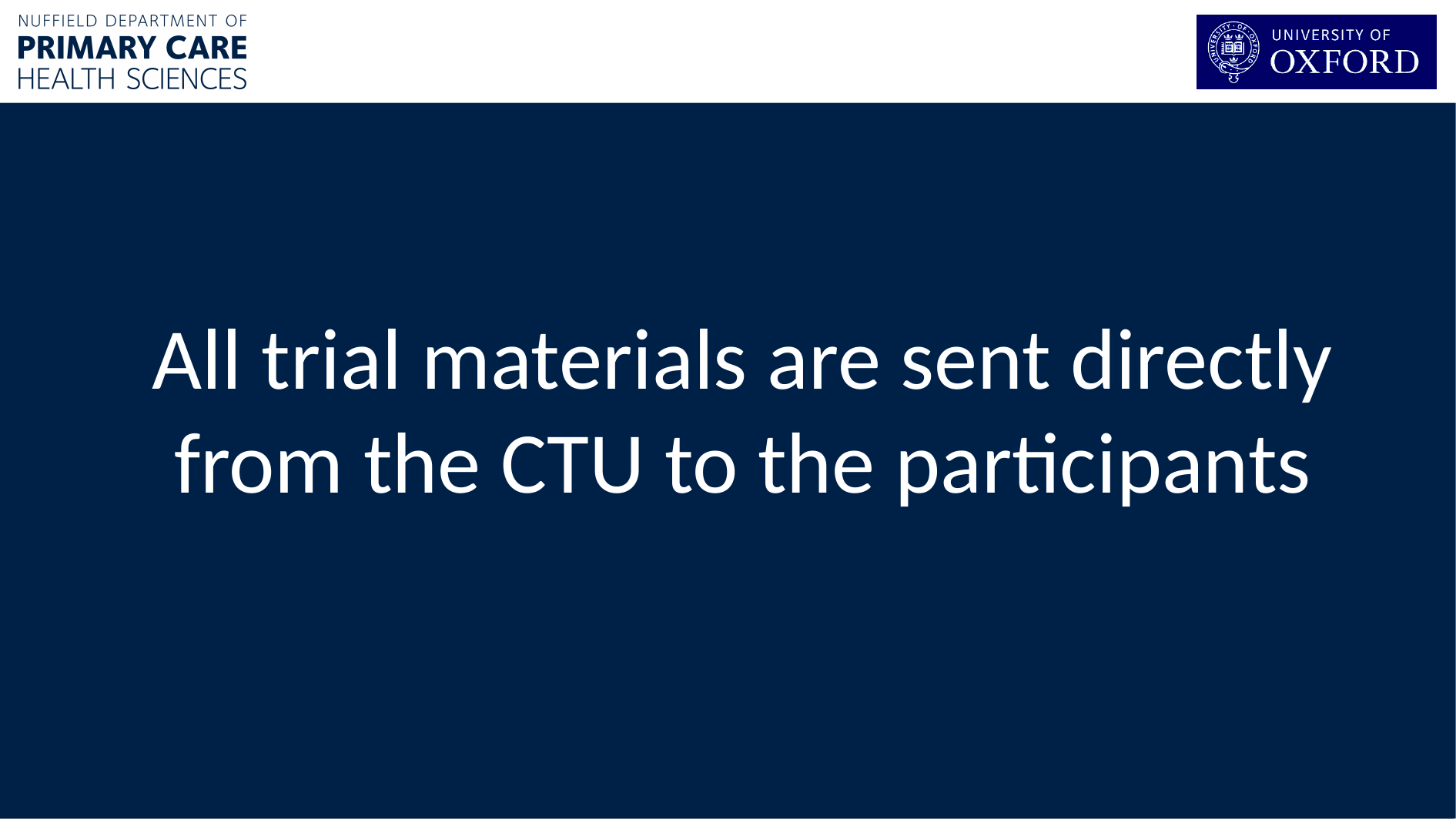

All trial materials are sent directly from the CTU to the participants